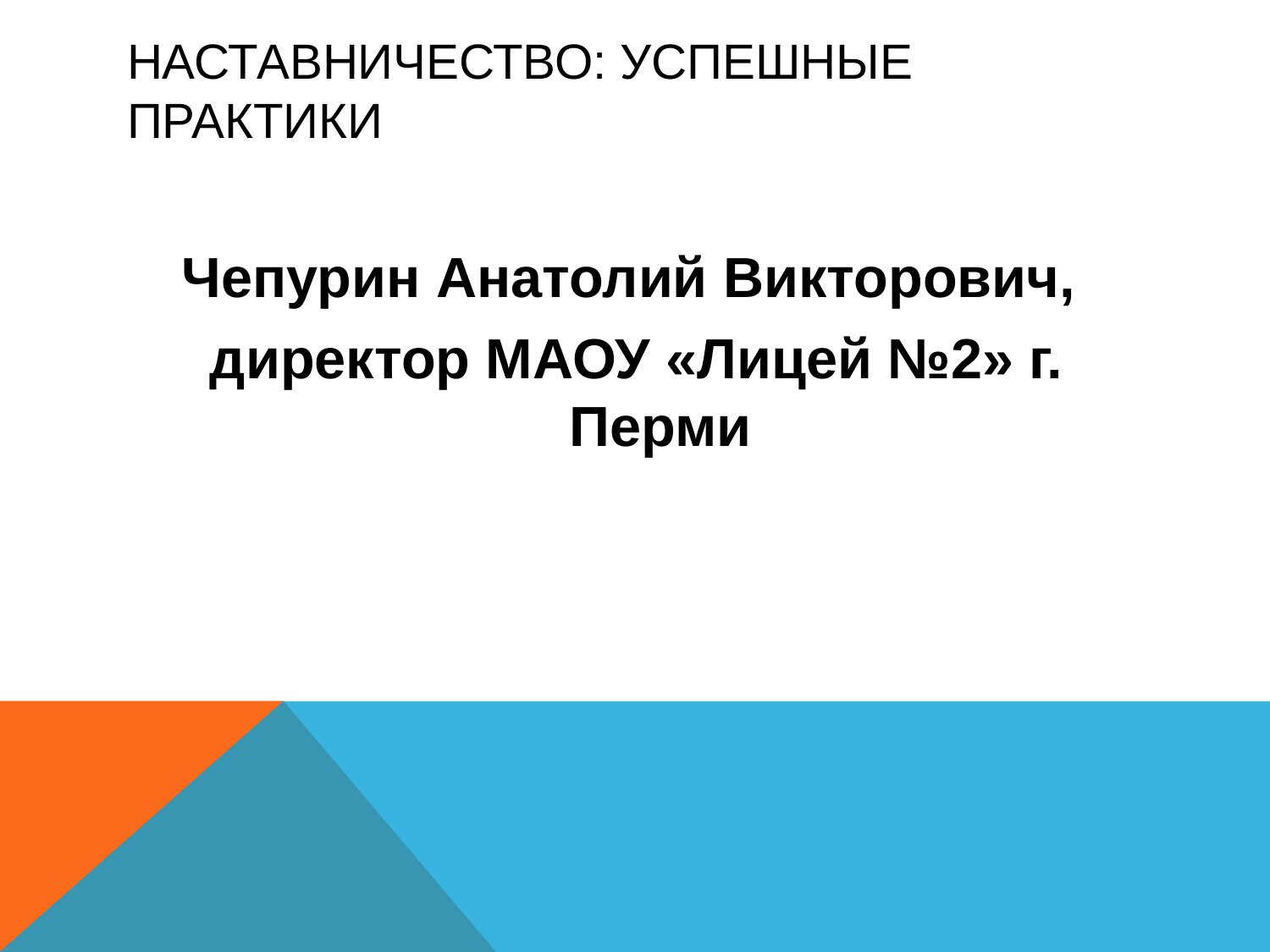

# Наставничество: успешные практики

Чепурин Анатолий Викторович,
директор МАОУ «Лицей №2» г. Перми